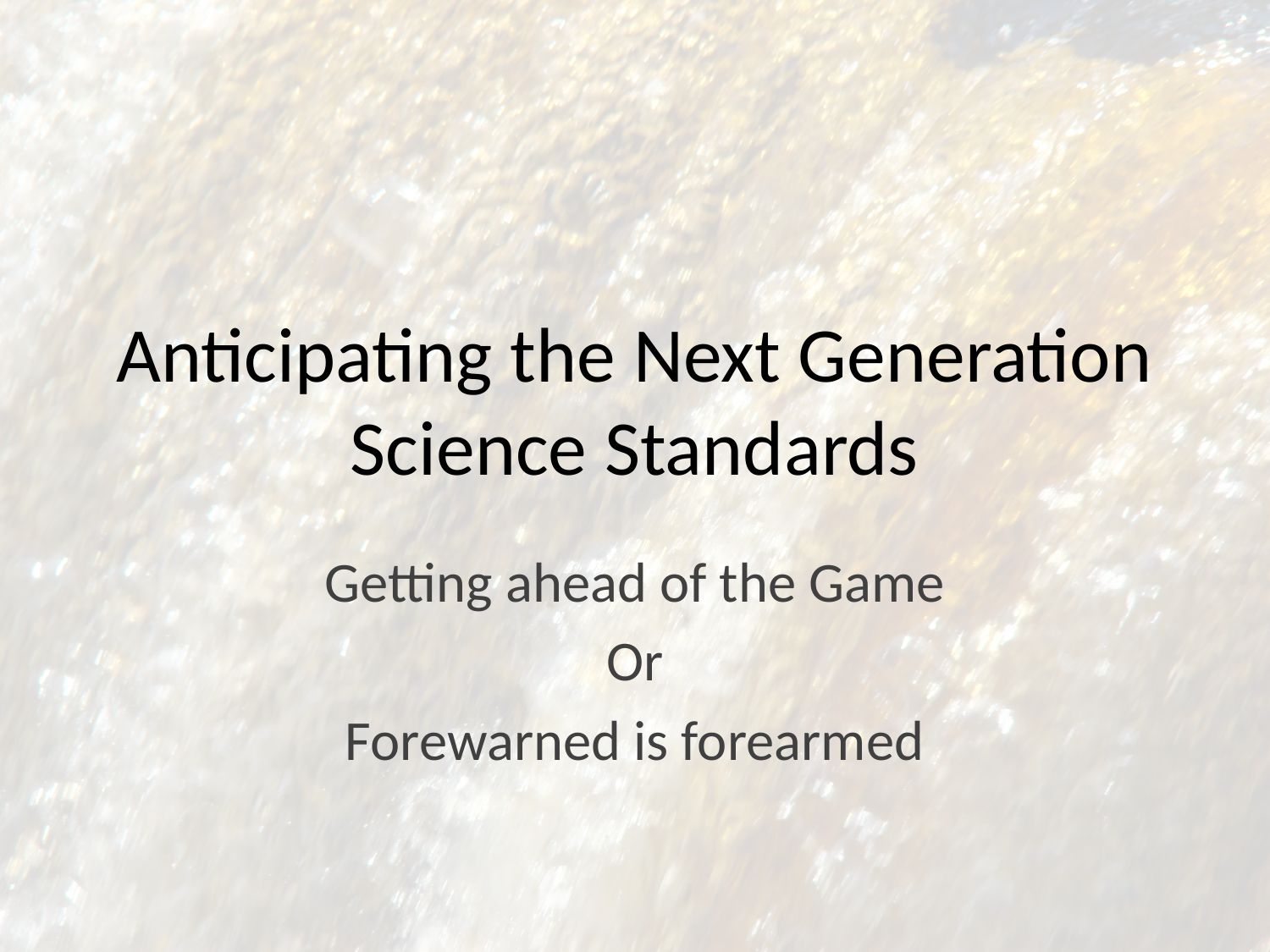

# Anticipating the Next Generation Science Standards
Getting ahead of the Game
Or
Forewarned is forearmed